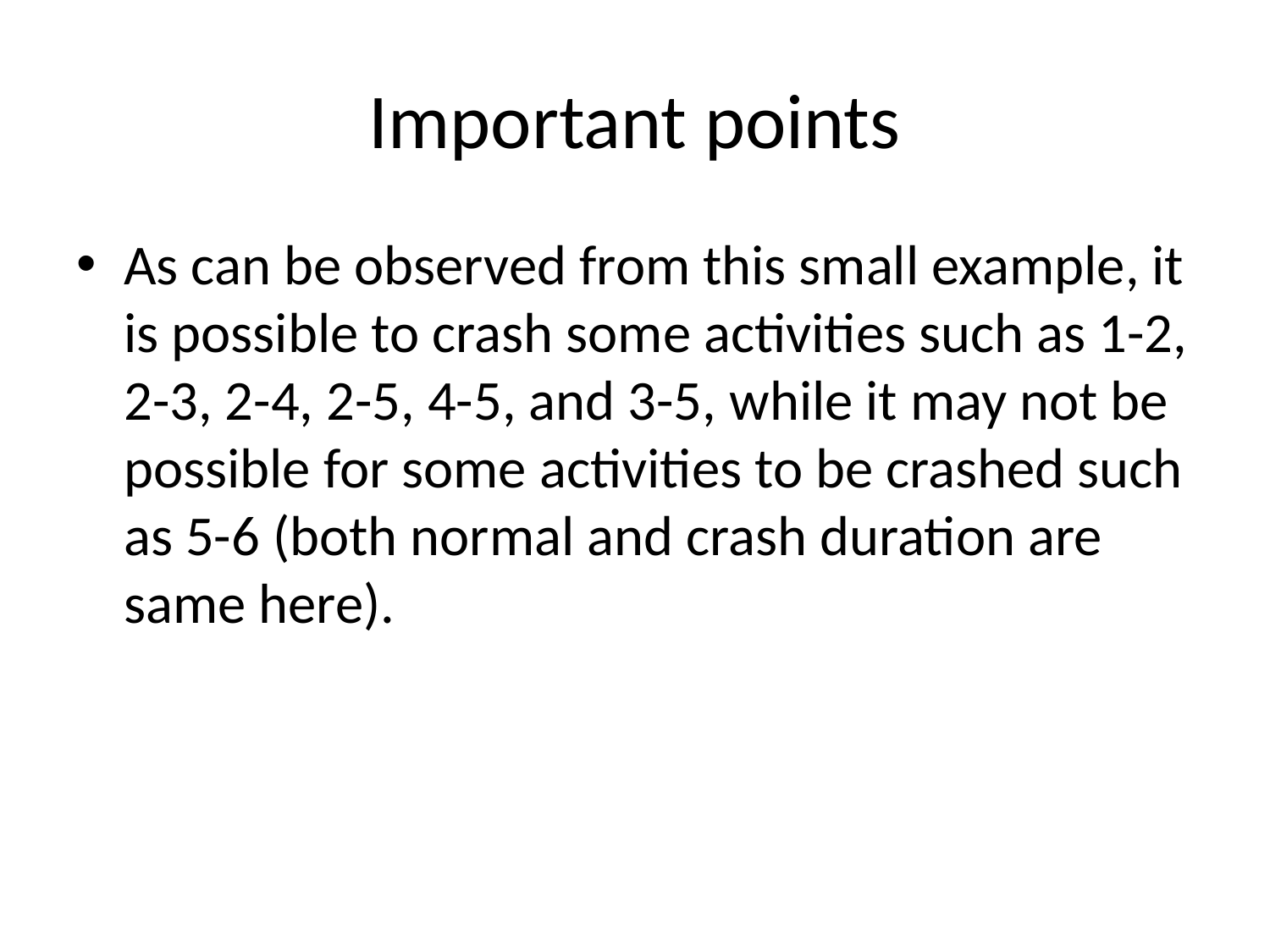

# Important points
As can be observed from this small example, it is possible to crash some activities such as 1-2, 2-3, 2-4, 2-5, 4-5, and 3-5, while it may not be possible for some activities to be crashed such as 5-6 (both normal and crash duration are same here).